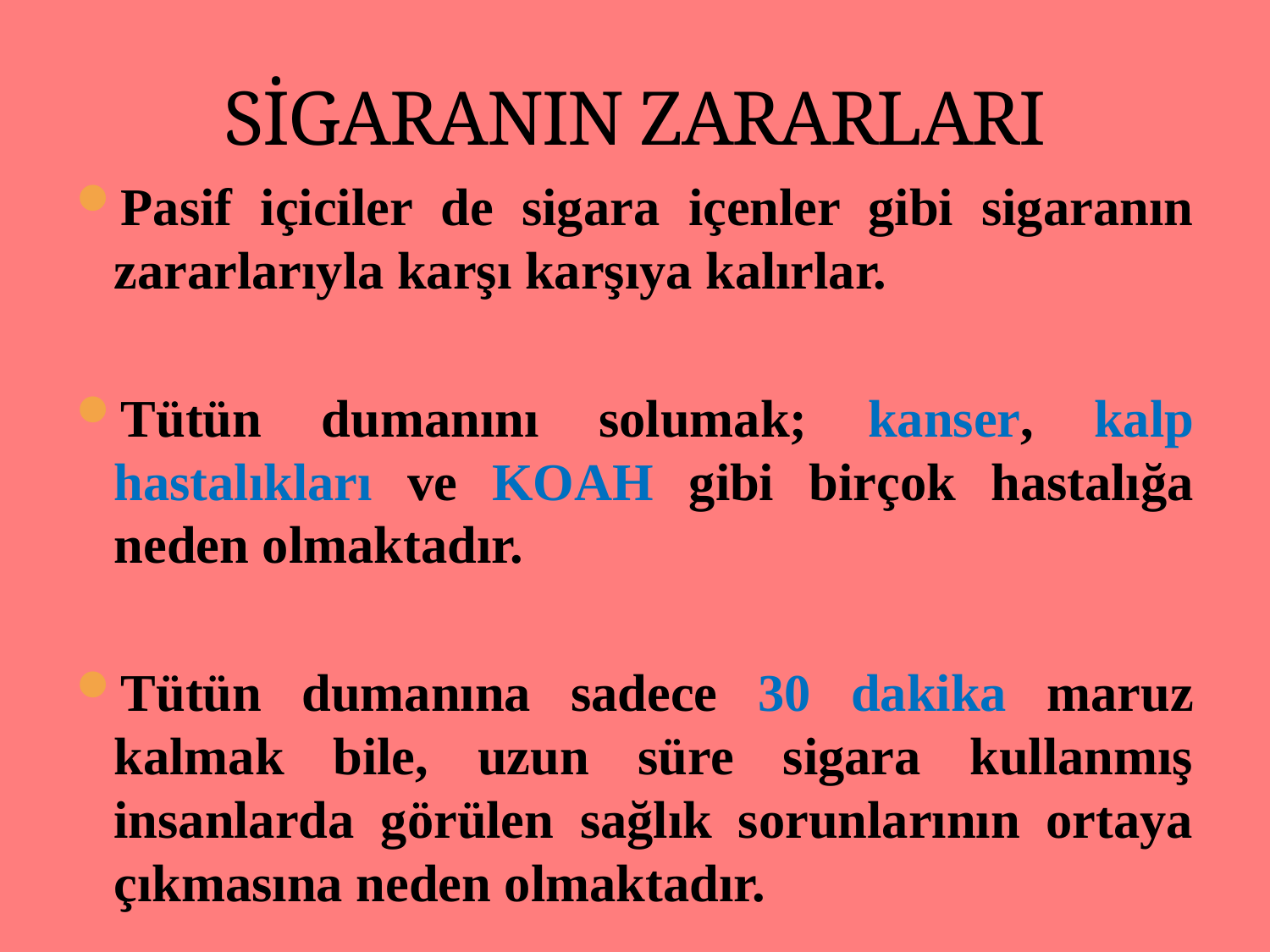

# SİGARANIN ZARARLARI
Pasif içiciler de sigara içenler gibi sigaranın zararlarıyla karşı karşıya kalırlar.

Tütün dumanını solumak; kanser, kalp hastalıkları ve KOAH gibi birçok hastalığa neden olmaktadır.

Tütün dumanına sadece 30 dakika maruz kalmak bile, uzun süre sigara kullanmış insanlarda görülen sağlık sorunlarının ortaya çıkmasına neden olmaktadır.